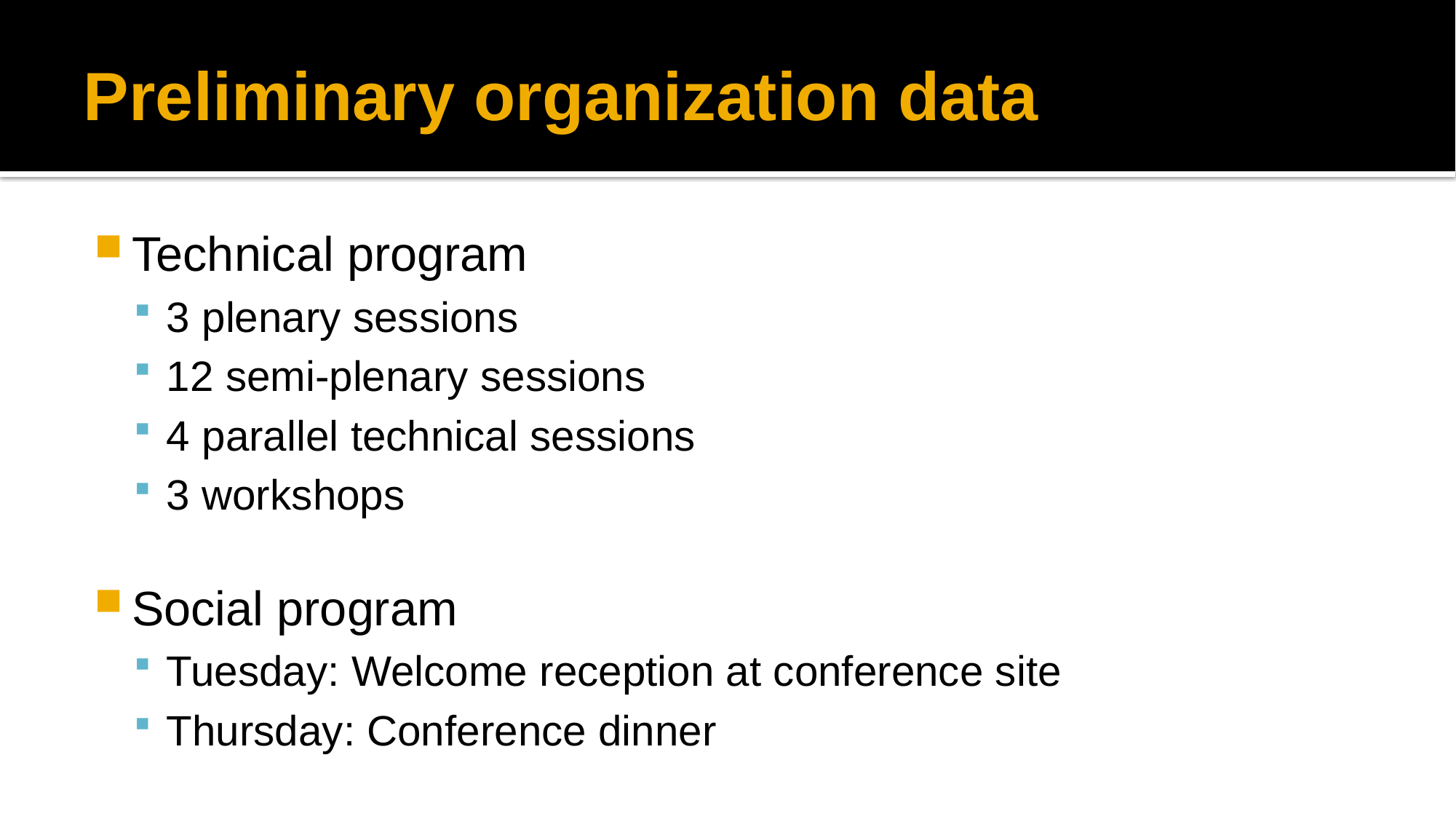

# Preliminary organization data
Technical program
3 plenary sessions
12 semi-plenary sessions
4 parallel technical sessions
3 workshops

Social program
Tuesday: Welcome reception at conference site
Thursday: Conference dinner